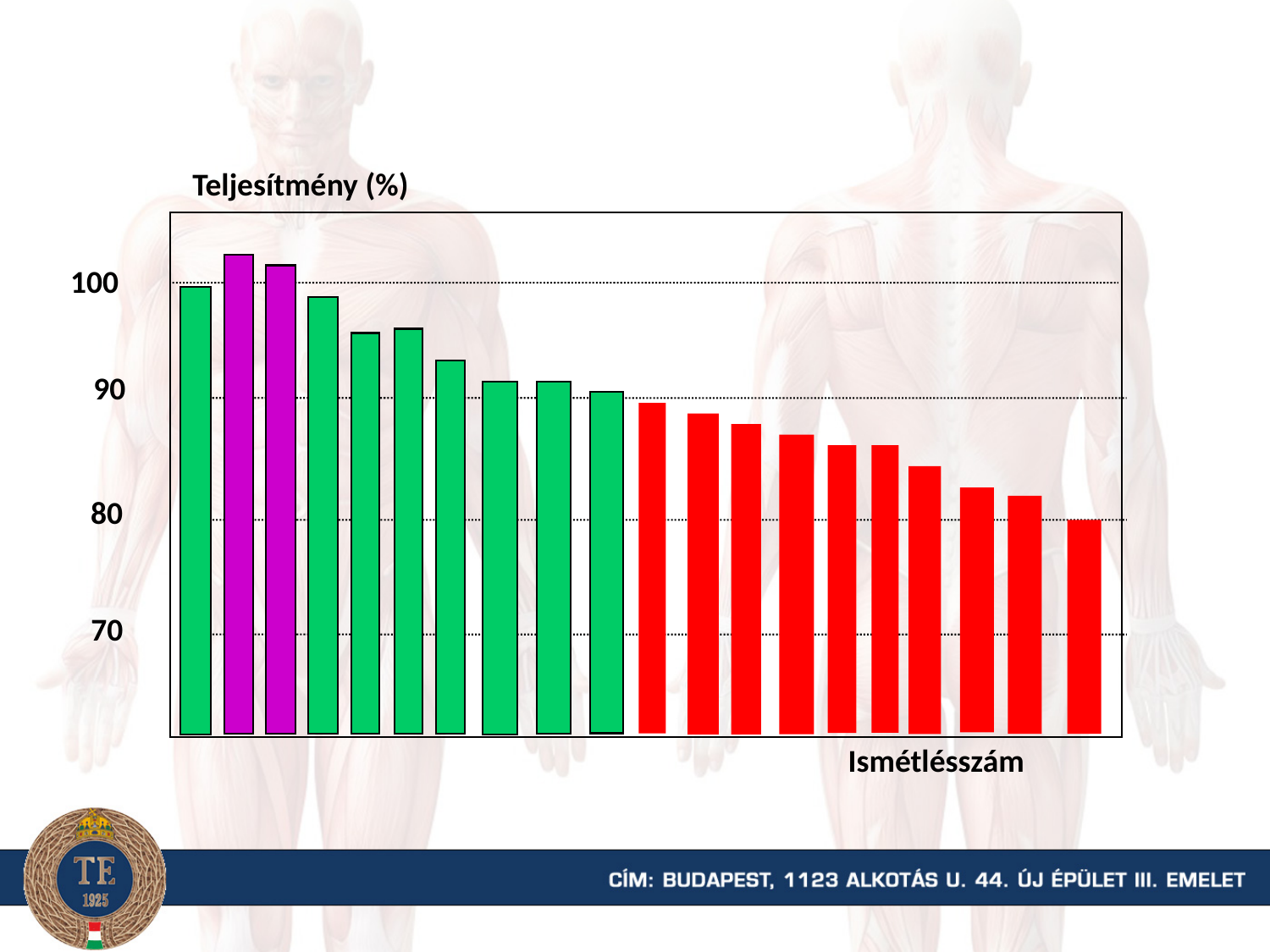

Teljesítmény (%)

100

90

80

70

Ismétlésszám